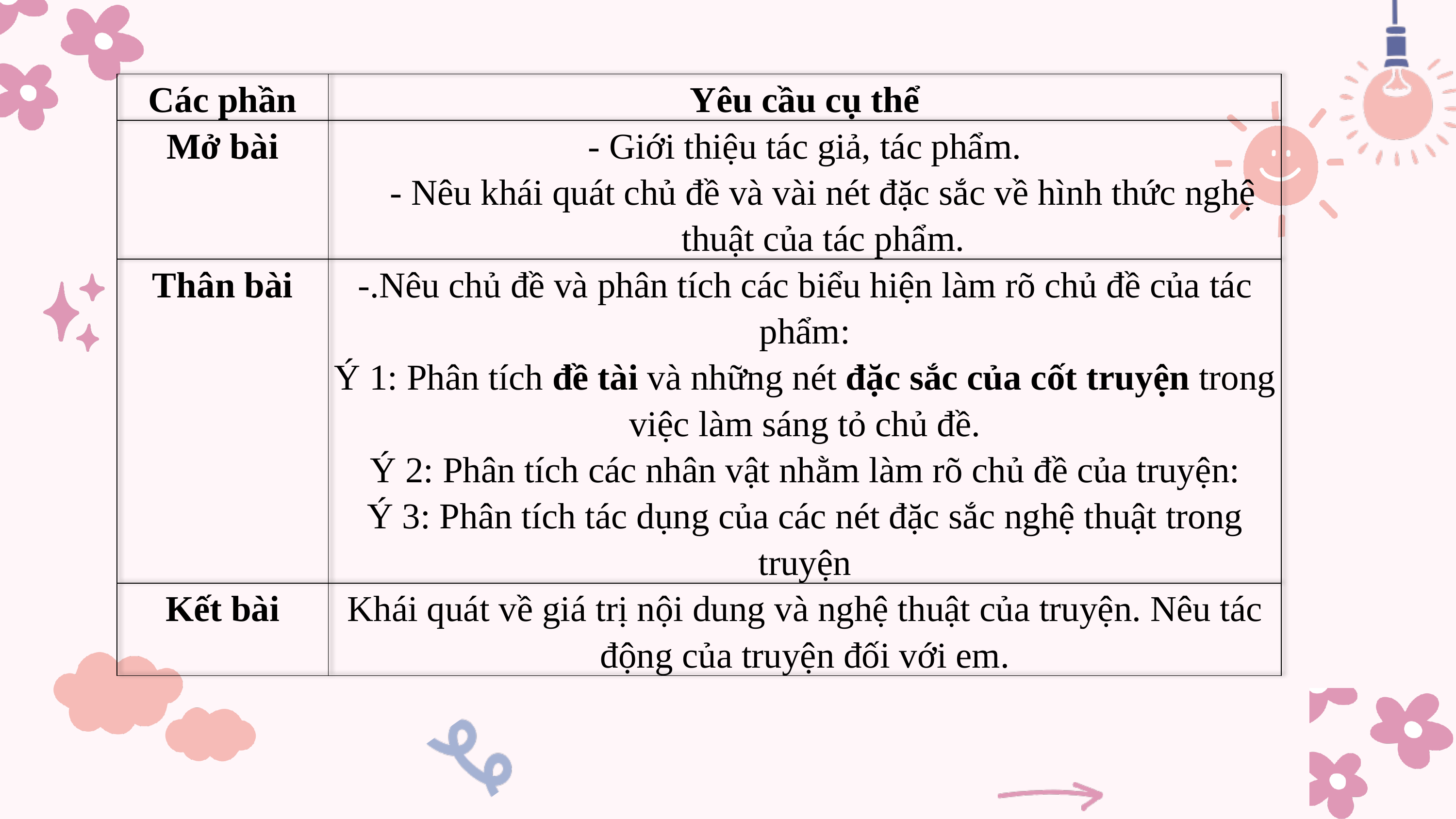

| Các phần | Yêu cầu cụ thể |
| --- | --- |
| Mở bài | - Giới thiệu tác giả, tác phẩm. - Nêu khái quát chủ đề và vài nét đặc sắc về hình thức nghệ thuật của tác phẩm. |
| Thân bài | -.Nêu chủ đề và phân tích các biểu hiện làm rõ chủ đề của tác phẩm: Ý 1: Phân tích đề tài và những nét đặc sắc của cốt truyện trong việc làm sáng tỏ chủ đề. Ý 2: Phân tích các nhân vật nhằm làm rõ chủ đề của truyện: Ý 3: Phân tích tác dụng của các nét đặc sắc nghệ thuật trong truyện |
| Kết bài | Khái quát về giá trị nội dung và nghệ thuật của truyện. Nêu tác động của truyện đối với em. |